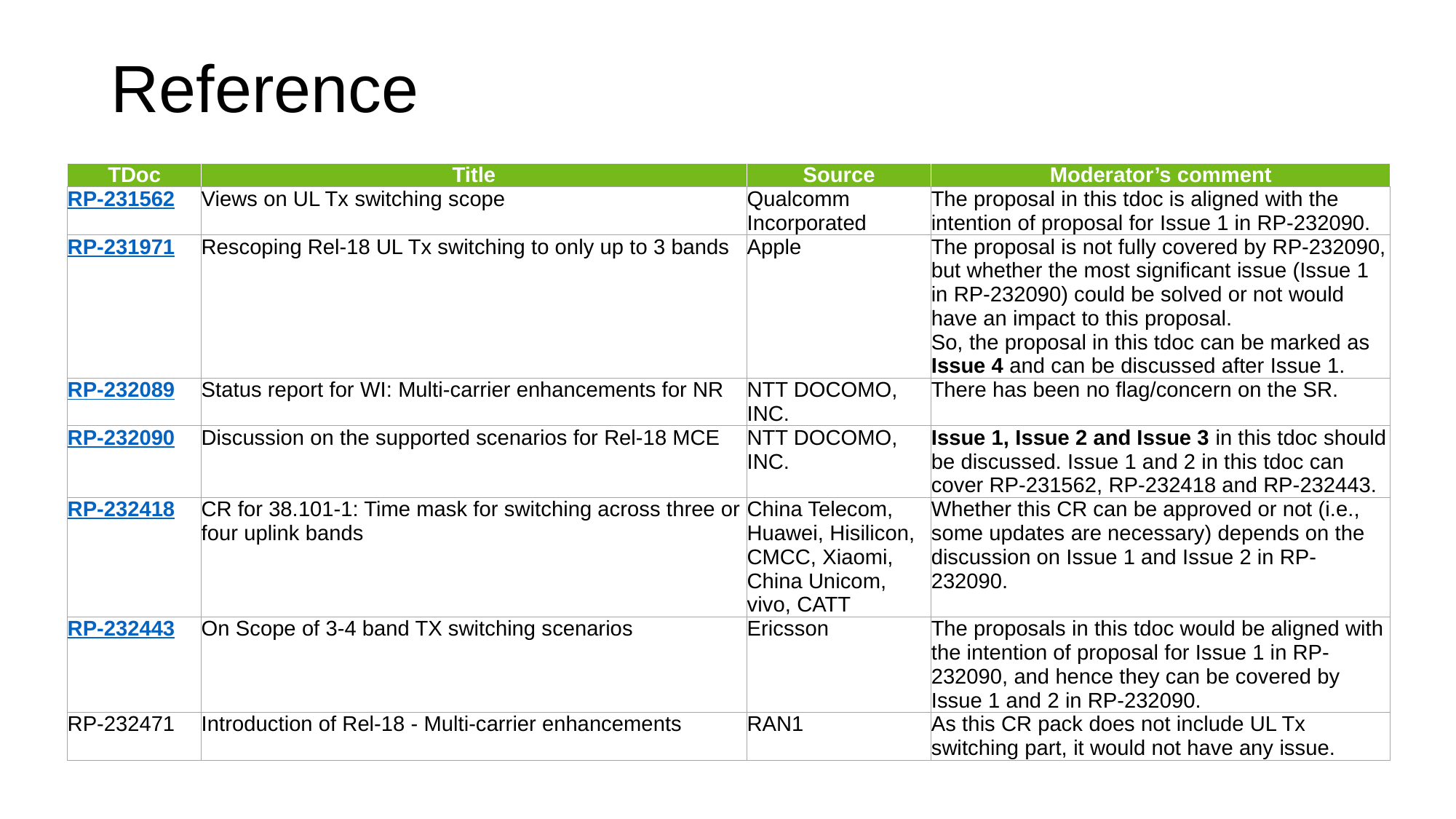

# Reference
| TDoc | Title | Source | Moderator’s comment |
| --- | --- | --- | --- |
| RP-231562 | Views on UL Tx switching scope | Qualcomm Incorporated | The proposal in this tdoc is aligned with the intention of proposal for Issue 1 in RP-232090. |
| RP-231971 | Rescoping Rel-18 UL Tx switching to only up to 3 bands | Apple | The proposal is not fully covered by RP-232090, but whether the most significant issue (Issue 1 in RP-232090) could be solved or not would have an impact to this proposal. So, the proposal in this tdoc can be marked as Issue 4 and can be discussed after Issue 1. |
| RP-232089 | Status report for WI: Multi-carrier enhancements for NR | NTT DOCOMO, INC. | There has been no flag/concern on the SR. |
| RP-232090 | Discussion on the supported scenarios for Rel-18 MCE | NTT DOCOMO, INC. | Issue 1, Issue 2 and Issue 3 in this tdoc should be discussed. Issue 1 and 2 in this tdoc can cover RP-231562, RP-232418 and RP-232443. |
| RP-232418 | CR for 38.101-1: Time mask for switching across three or four uplink bands | China Telecom, Huawei, Hisilicon, CMCC, Xiaomi, China Unicom, vivo, CATT | Whether this CR can be approved or not (i.e., some updates are necessary) depends on the discussion on Issue 1 and Issue 2 in RP-232090. |
| RP-232443 | On Scope of 3-4 band TX switching scenarios | Ericsson | The proposals in this tdoc would be aligned with the intention of proposal for Issue 1 in RP-232090, and hence they can be covered by Issue 1 and 2 in RP-232090. |
| RP-232471 | Introduction of Rel-18 - Multi-carrier enhancements | RAN1 | As this CR pack does not include UL Tx switching part, it would not have any issue. |